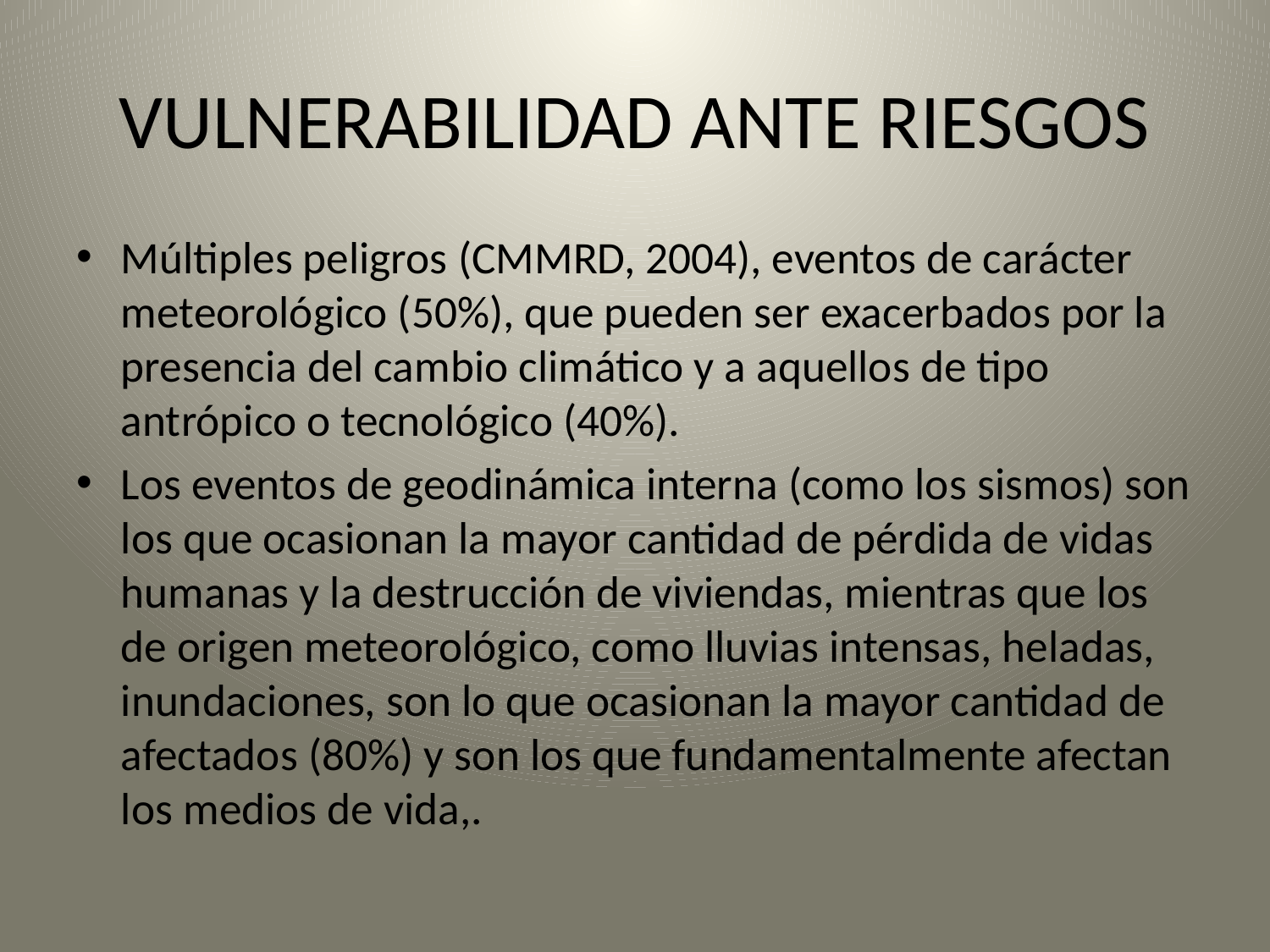

# VULNERABILIDAD ANTE RIESGOS
Múltiples peligros (CMMRD, 2004), eventos de carácter meteorológico (50%), que pueden ser exacerbados por la presencia del cambio climático y a aquellos de tipo antrópico o tecnológico (40%).
Los eventos de geodinámica interna (como los sismos) son los que ocasionan la mayor cantidad de pérdida de vidas humanas y la destrucción de viviendas, mientras que los de origen meteorológico, como lluvias intensas, heladas, inundaciones, son lo que ocasionan la mayor cantidad de afectados (80%) y son los que fundamentalmente afectan los medios de vida,.